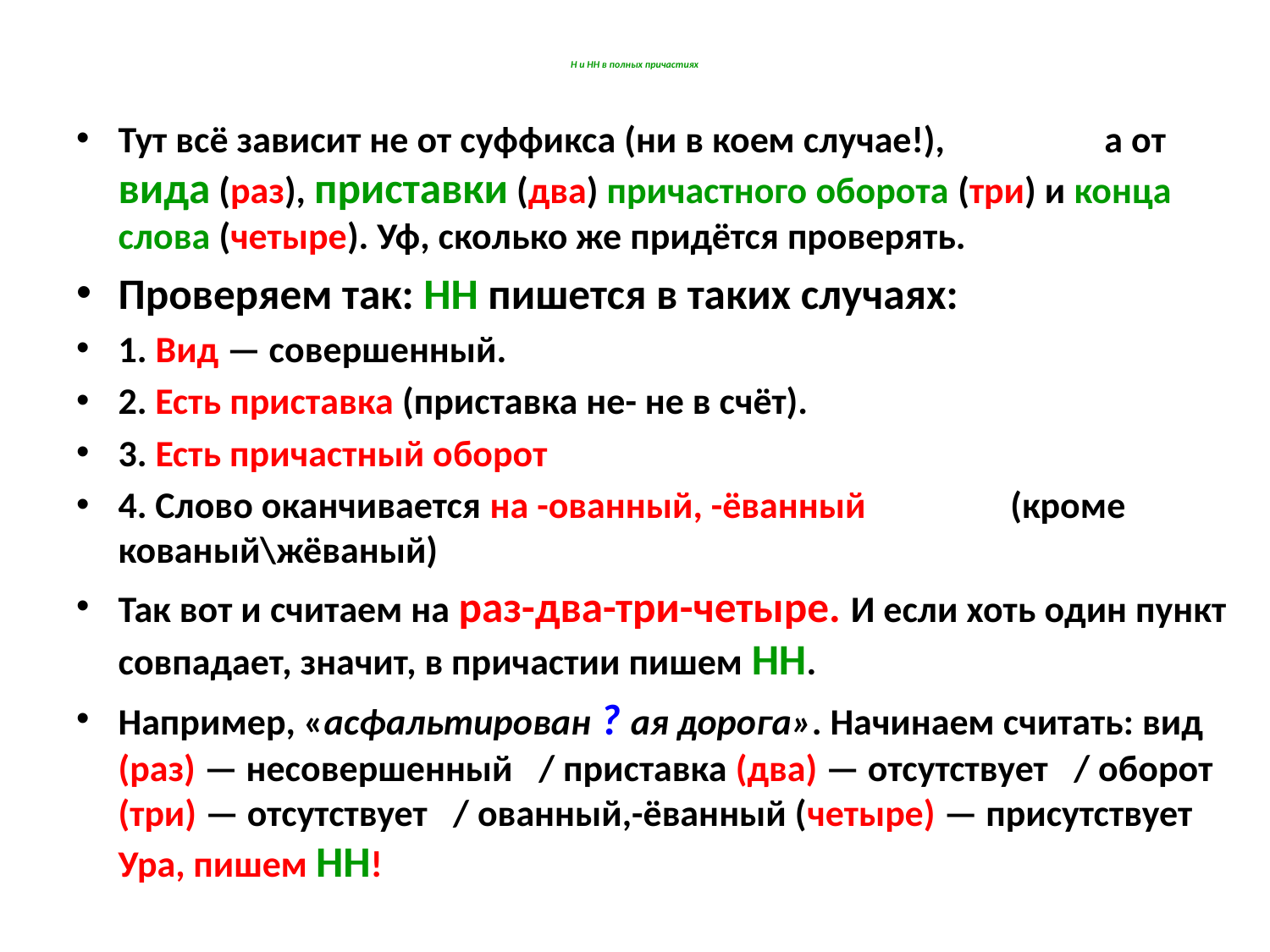

# Н и НН в полных причастиях
Тут всё зависит не от суффикса (ни в коем случае!),                   а от вида (раз), приставки (два) причастного оборота (три) и конца слова (четыре). Уф, сколько же придётся проверять.
Проверяем так: НН пишется в таких случаях:
1. Вид — совершенный.
2. Есть приставка (приставка не- не в счёт).
3. Есть причастный оборот
4. Слово оканчивается на -ованный, -ёванный                 (кроме кованый\жёваный)
Так вот и считаем на раз-два-три-четыре. И если хоть один пункт совпадает, значит, в причастии пишем НН.
Например, «асфальтирован ? ая дорога». Начинаем считать: вид (раз) — несовершенный   / приставка (два) — отсутствует   / оборот (три) — отсутствует   / ованный,-ёванный (четыре) — присутствует  Ура, пишем НН!